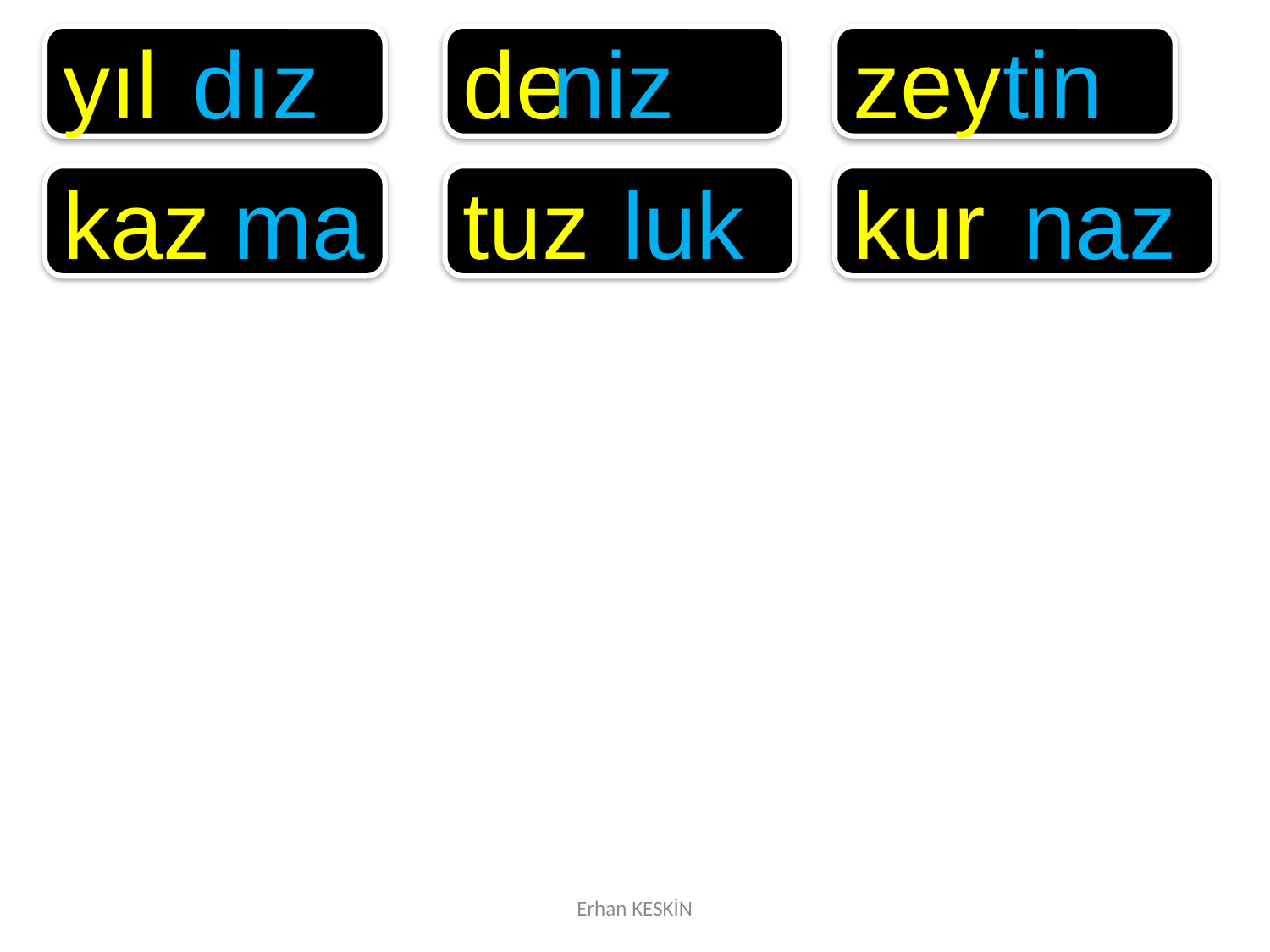

yıl
dız
de
niz
zey
tin
kaz
ma
tuz
luk
kur
naz
Erhan KESKİN